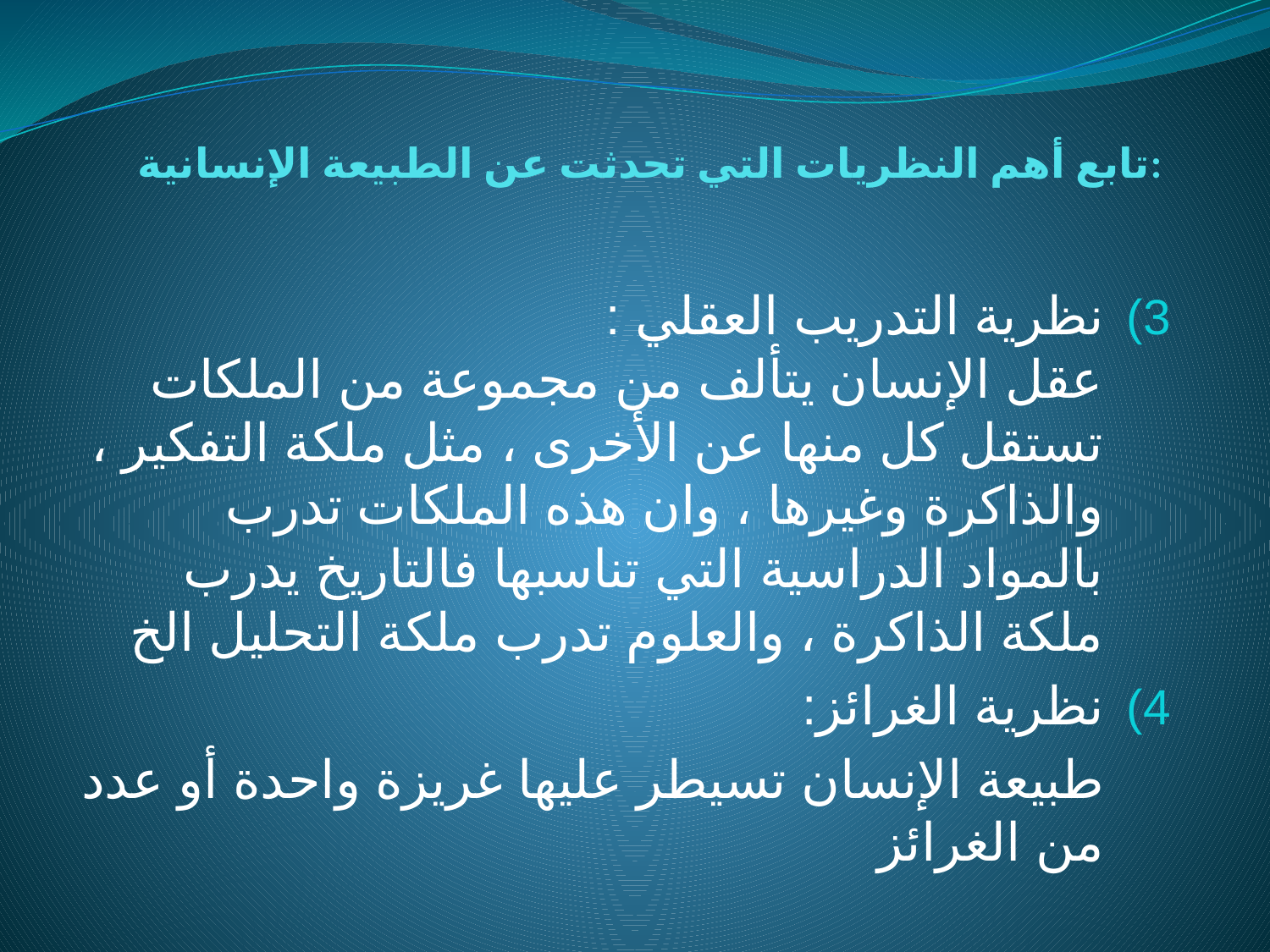

# تابع أهم النظريات التي تحدثت عن الطبيعة الإنسانية:
نظرية التدريب العقلي :
عقل الإنسان يتألف من مجموعة من الملكات تستقل كل منها عن الأخرى ، مثل ملكة التفكير ، والذاكرة وغيرها ، وان هذه الملكات تدرب بالمواد الدراسية التي تناسبها فالتاريخ يدرب ملكة الذاكرة ، والعلوم تدرب ملكة التحليل الخ
نظرية الغرائز:
    طبيعة الإنسان تسيطر عليها غريزة واحدة أو عدد من الغرائز